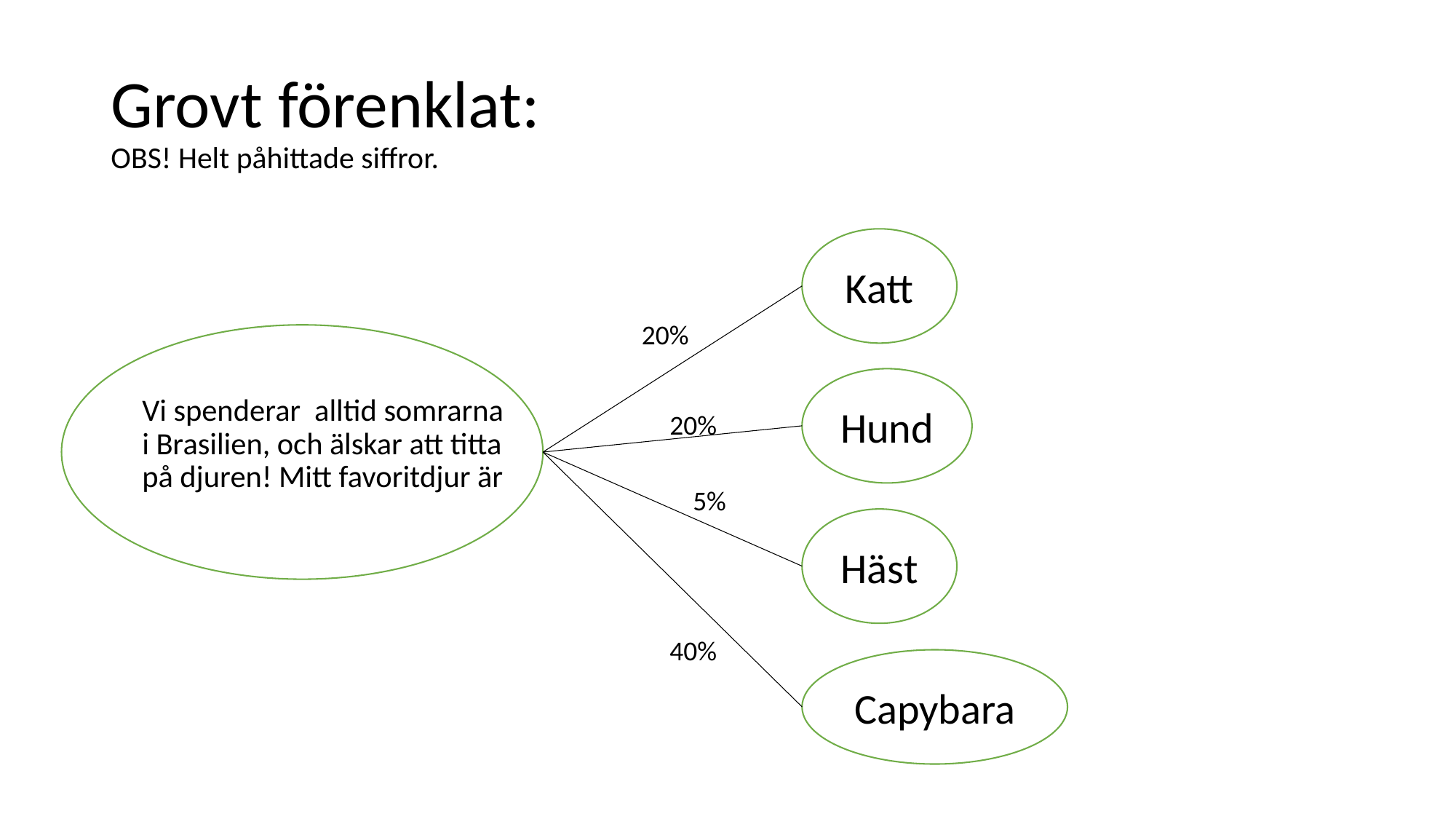

# Grovt förenklat: OBS! Helt påhittade siffror.
Katt
20%

Hund
Vi spenderar  alltid somrarna i Brasilien, och älskar att titta på djuren! Mitt favoritdjur är
20%
5%
Häst
40%
Capybara